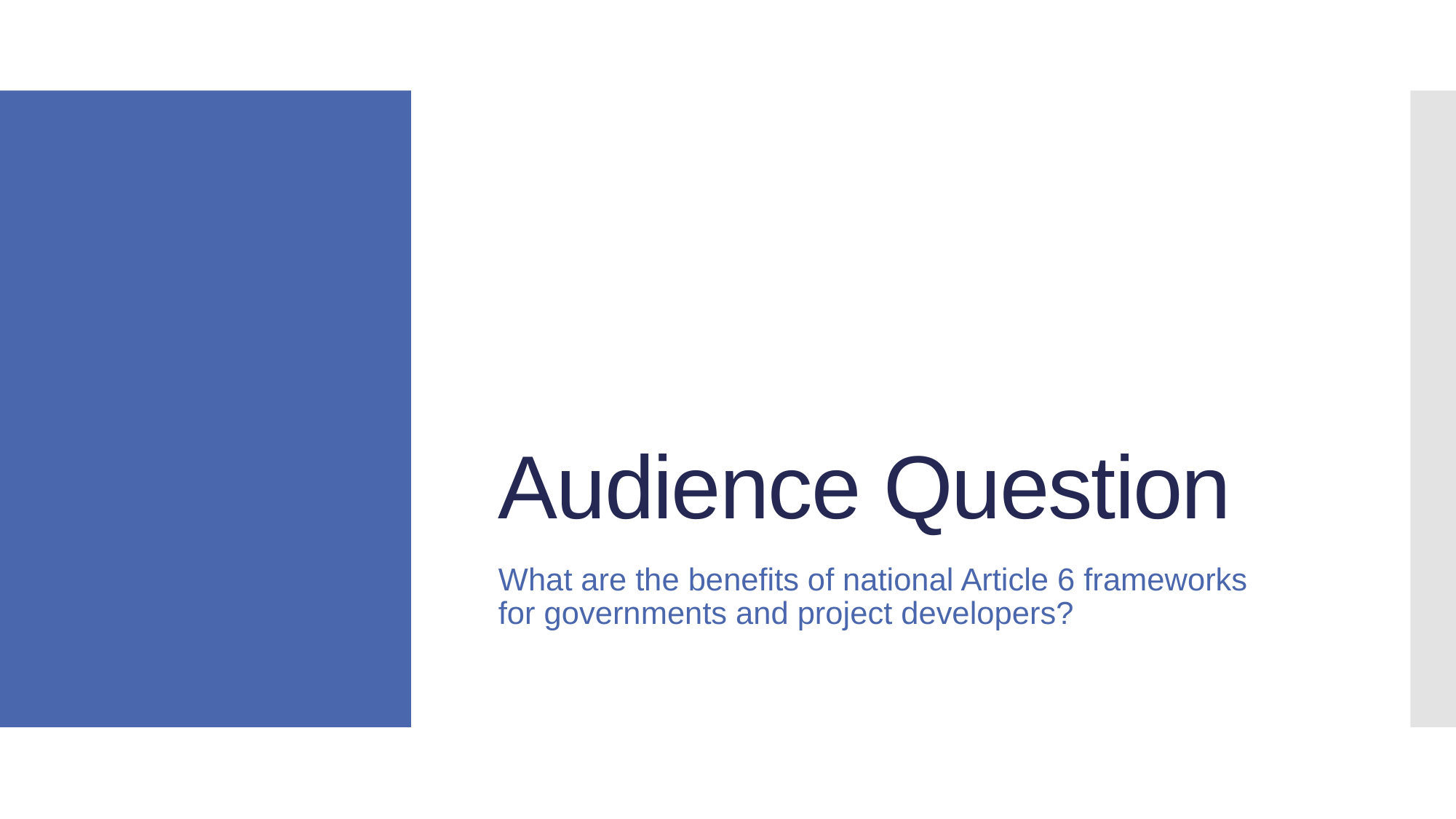

# Audience Question
What are the benefits of national Article 6 frameworks for governments and project developers?